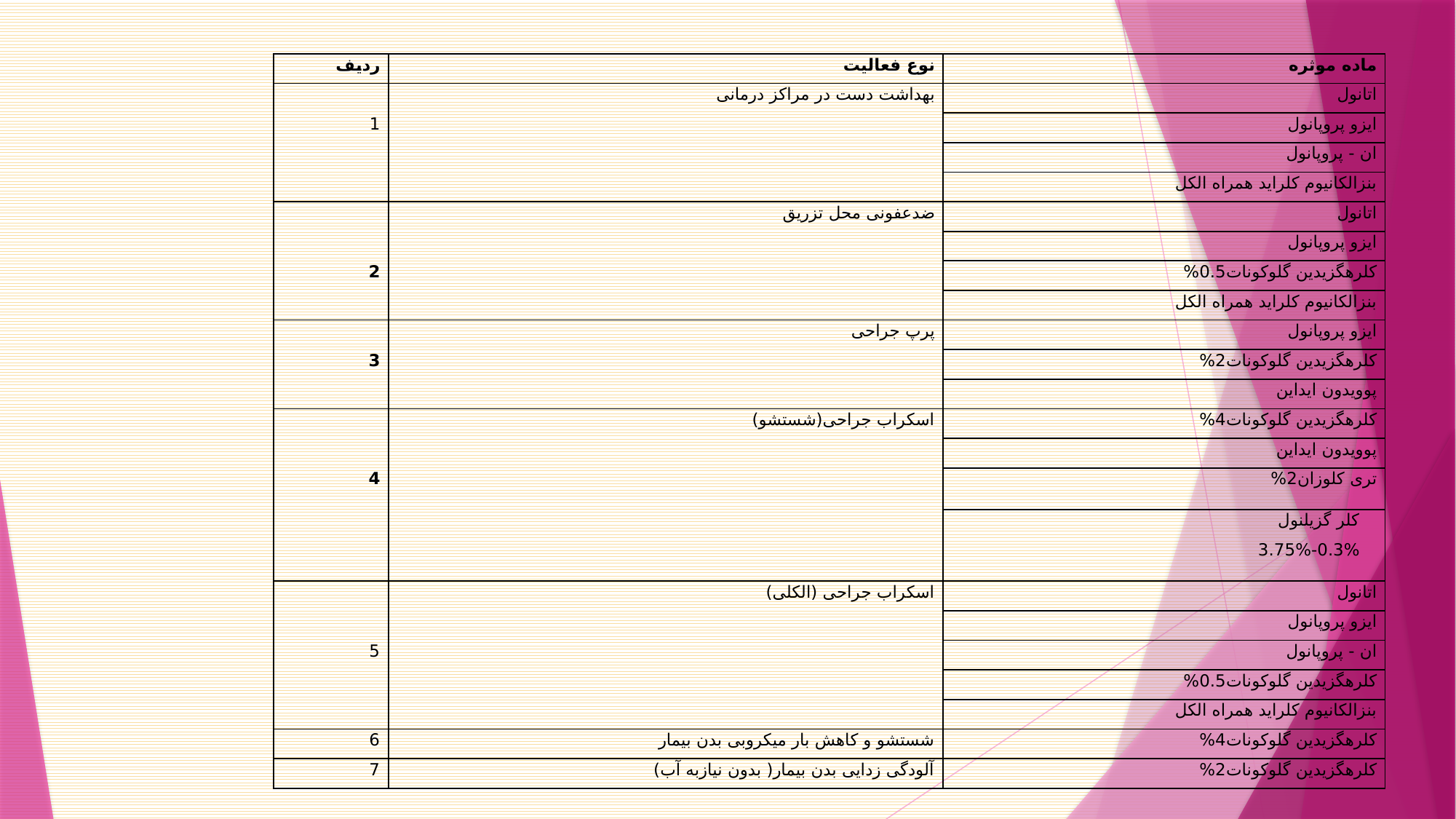

| ردیف | نوع فعالیت | ماده موثره |
| --- | --- | --- |
|  | بهداشت دست در مراکز درمانی | اتانول |
| 1 |  | ایزو پروپانول |
|  |  | ان - پروپانول |
|  |  | بنزالکانیوم کلراید همراه الکل |
|  | ضدعفونی محل تزریق | اتانول |
|  |  | ایزو پروپانول |
| 2 |  | کلرهگزیدین گلوکونات0.5% |
|  |  | بنزالکانیوم کلراید همراه الکل |
|  | پرپ جراحی | ایزو پروپانول |
| 3 |  | کلرهگزیدین گلوکونات2% |
|  |  | پوویدون ایداین |
|  | اسکراب جراحی(شستشو) | کلرهگزیدین گلوکونات4% |
|  |  | پوویدون ایداین |
| 4 |  | تری کلوزان2% |
|  |  | کلر گزیلنول 0.3%-3.75% |
|  | اسکراب جراحی (الکلی) | اتانول |
|  |  | ایزو پروپانول |
| 5 |  | ان - پروپانول |
|  |  | کلرهگزیدین گلوکونات0.5% |
|  |  | بنزالکانیوم کلراید همراه الکل |
| 6 | شستشو و کاهش بار میکروبی بدن بیمار | کلرهگزیدین گلوکونات4% |
| 7 | آلودگی زدایی بدن بیمار( بدون نیازبه آب) | کلرهگزیدین گلوکونات2% |